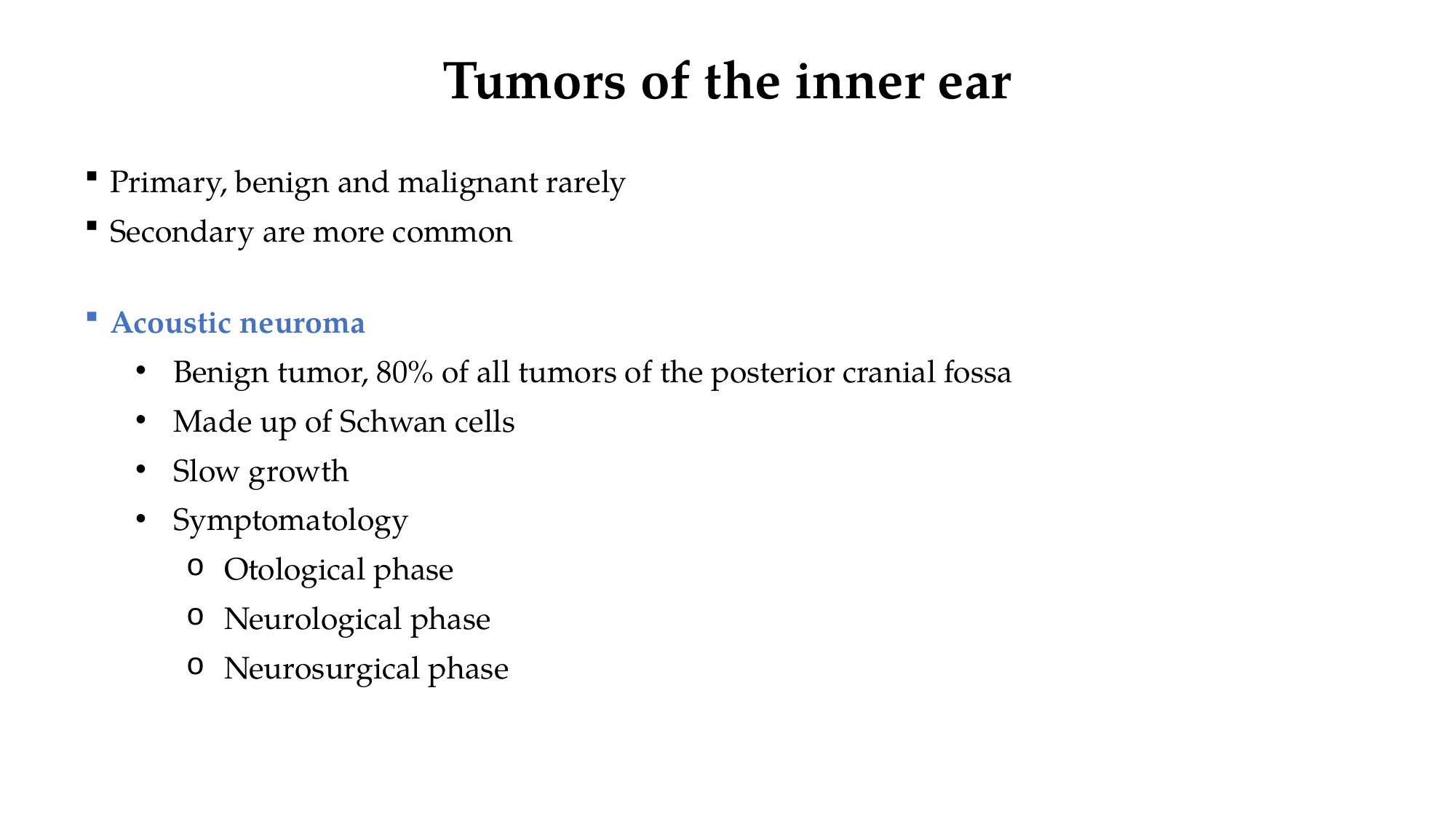

Tumors of the inner ear
Primary, benign and malignant rarely
Secondary are more common

Acoustic neuroma
Benign tumor, 80% of all tumors of the posterior cranial fossa
Made up of Schwan cells
Slow growth
Symptomatology
Otological phase
Neurological phase
Neurosurgical phase